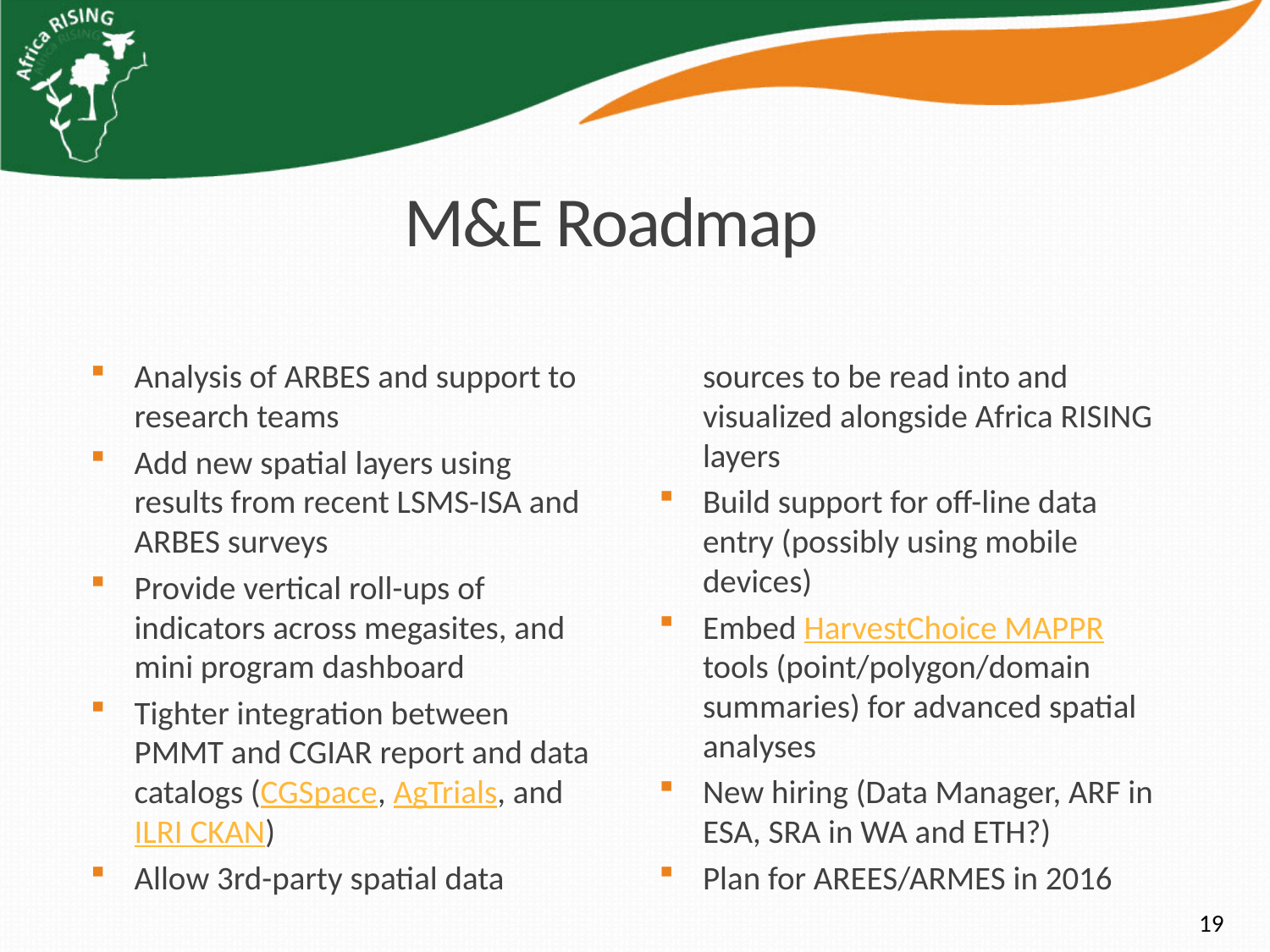

# M&E Roadmap
Analysis of ARBES and support to research teams
Add new spatial layers using results from recent LSMS-ISA and ARBES surveys
Provide vertical roll-ups of indicators across megasites, and mini program dashboard
Tighter integration between PMMT and CGIAR report and data catalogs (CGSpace, AgTrials, and ILRI CKAN)
Allow 3rd-party spatial data sources to be read into and visualized alongside Africa RISING layers
Build support for off-line data entry (possibly using mobile devices)
Embed HarvestChoice MAPPR tools (point/polygon/domain summaries) for advanced spatial analyses
New hiring (Data Manager, ARF in ESA, SRA in WA and ETH?)
Plan for AREES/ARMES in 2016
19